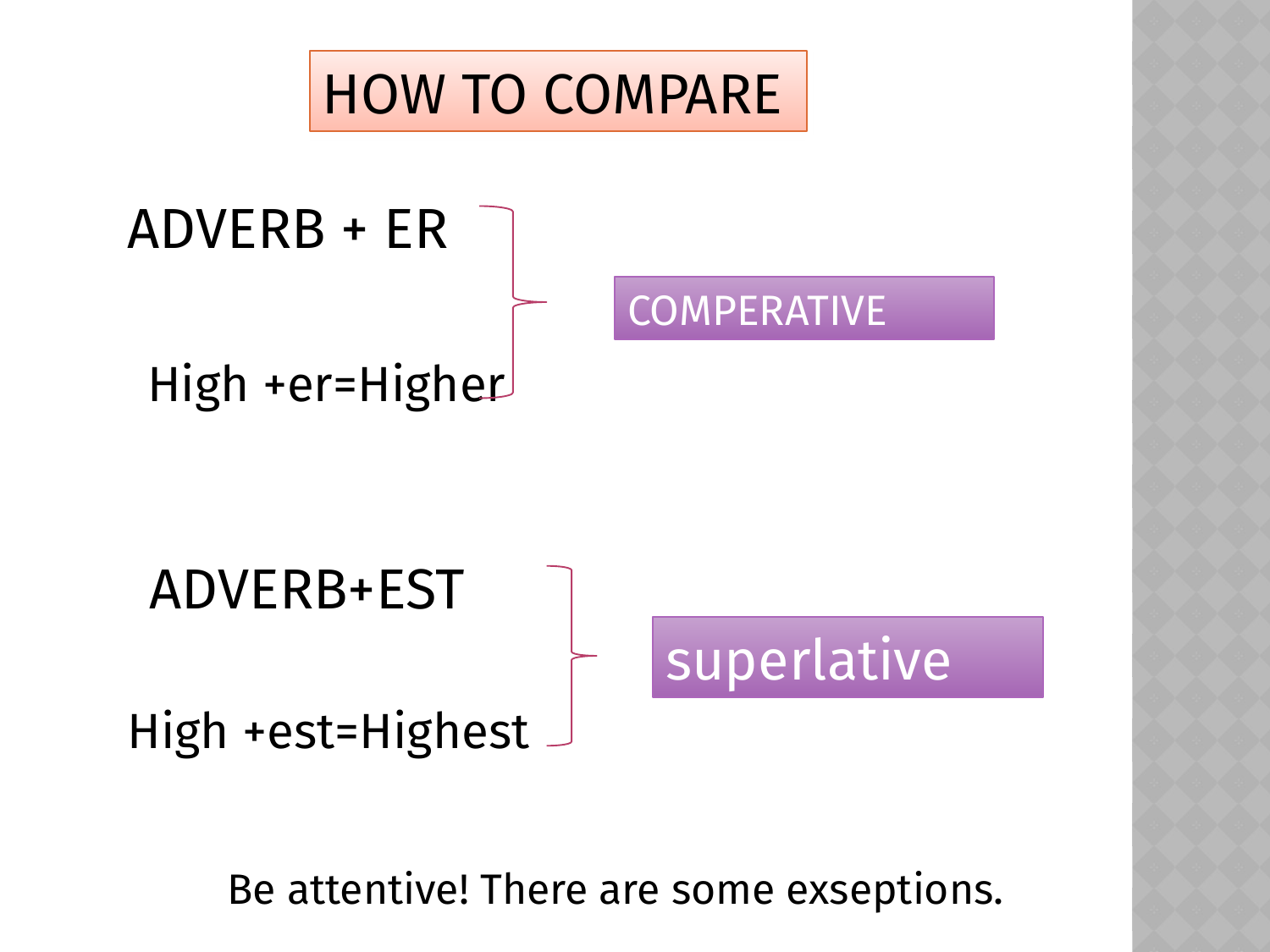

HOW TO COMPARE
ADVERB + ER

COMPERATIVE
High +er=Higher
ADVERB+EST

superlative
High +est=Highest
Be attentive! There are some exseptions.